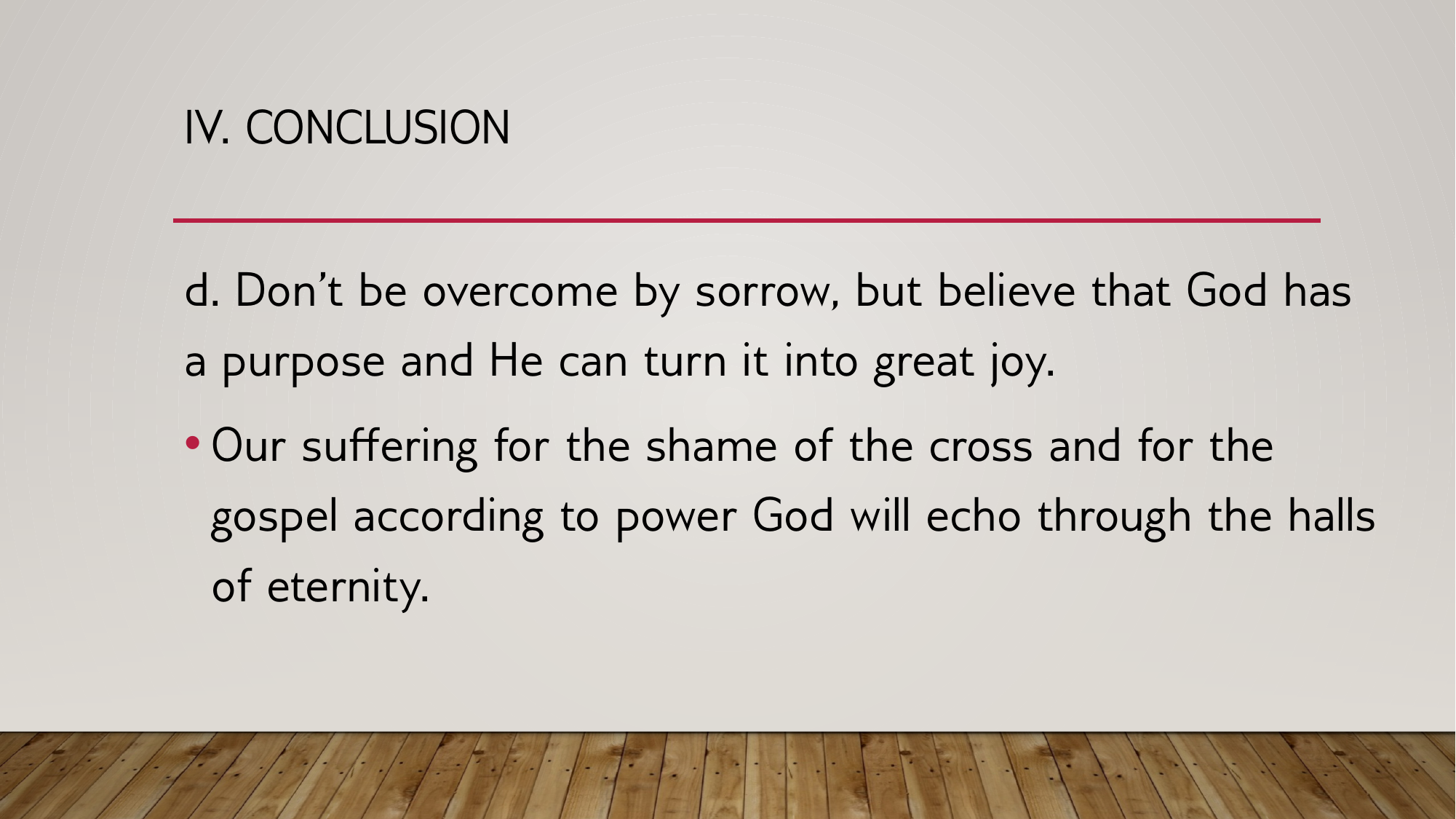

# Iv. conclusion
d. Don’t be overcome by sorrow, but believe that God has a purpose and He can turn it into great joy.
Our suffering for the shame of the cross and for the gospel according to power God will echo through the halls of eternity.